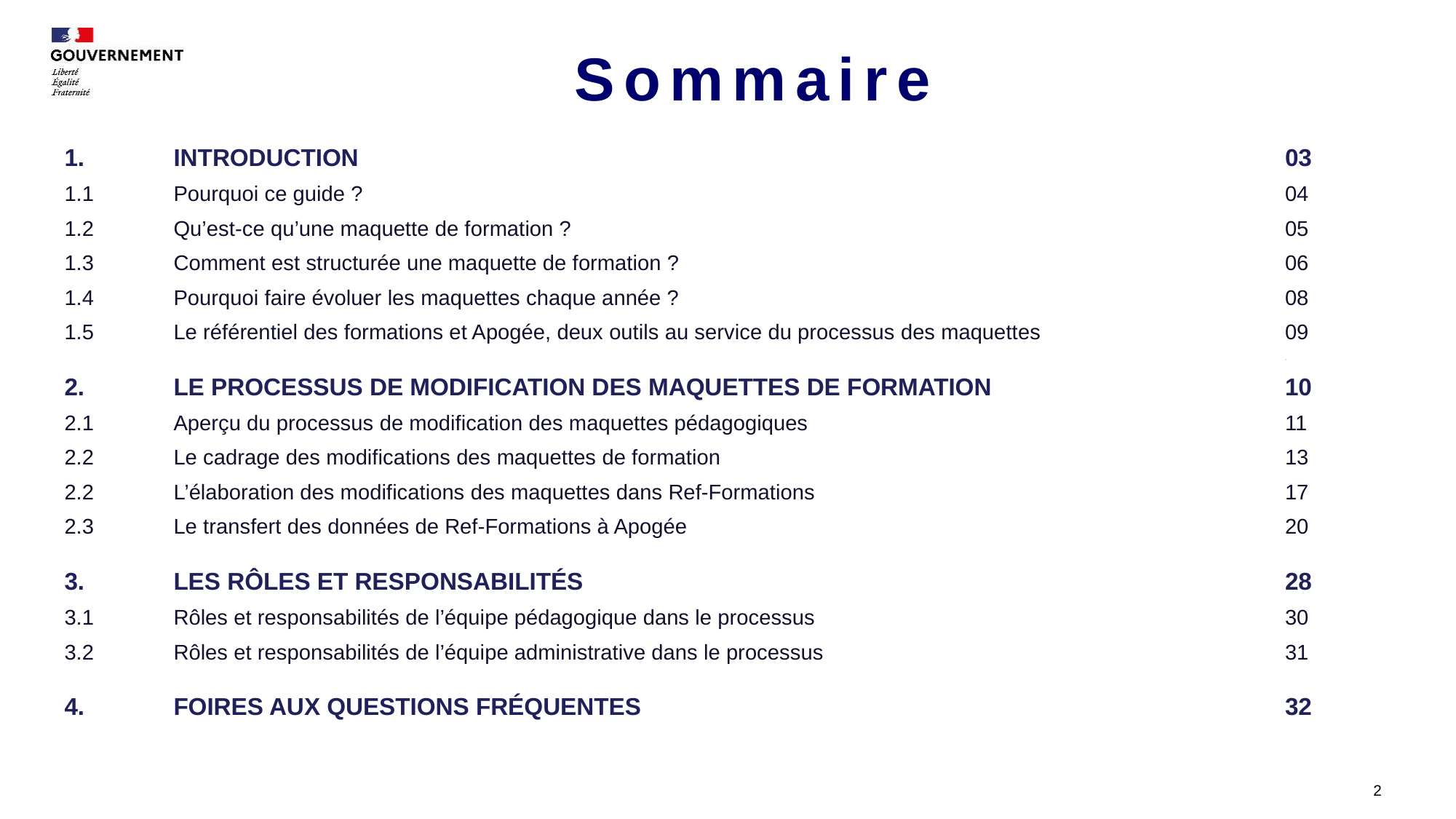

Sommaire
1. 	INTRODUCTION
1.1 	Pourquoi ce guide ?
1.2 	Qu’est-ce qu’une maquette de formation ?
1.3 	Comment est structurée une maquette de formation ?
1.4	Pourquoi faire évoluer les maquettes chaque année ?
1.5	Le référentiel des formations et Apogée, deux outils au service du processus des maquettes

2. 	LE PROCESSUS DE MODIFICATION DES MAQUETTES DE FORMATION
2.1 	Aperçu du processus de modification des maquettes pédagogiques
2.2	Le cadrage des modifications des maquettes de formation
2.2 	L’élaboration des modifications des maquettes dans Ref-Formations
2.3 	Le transfert des données de Ref-Formations à Apogée

3. 	LES RÔLES ET RESPONSABILITÉS
3.1 	Rôles et responsabilités de l’équipe pédagogique dans le processus
3.2 	Rôles et responsabilités de l’équipe administrative dans le processus

4. 	FOIRES AUX QUESTIONS FRÉQUENTES
03
04
05
06
08
09
.
10
11
13
17
20

28
30
31

32
2